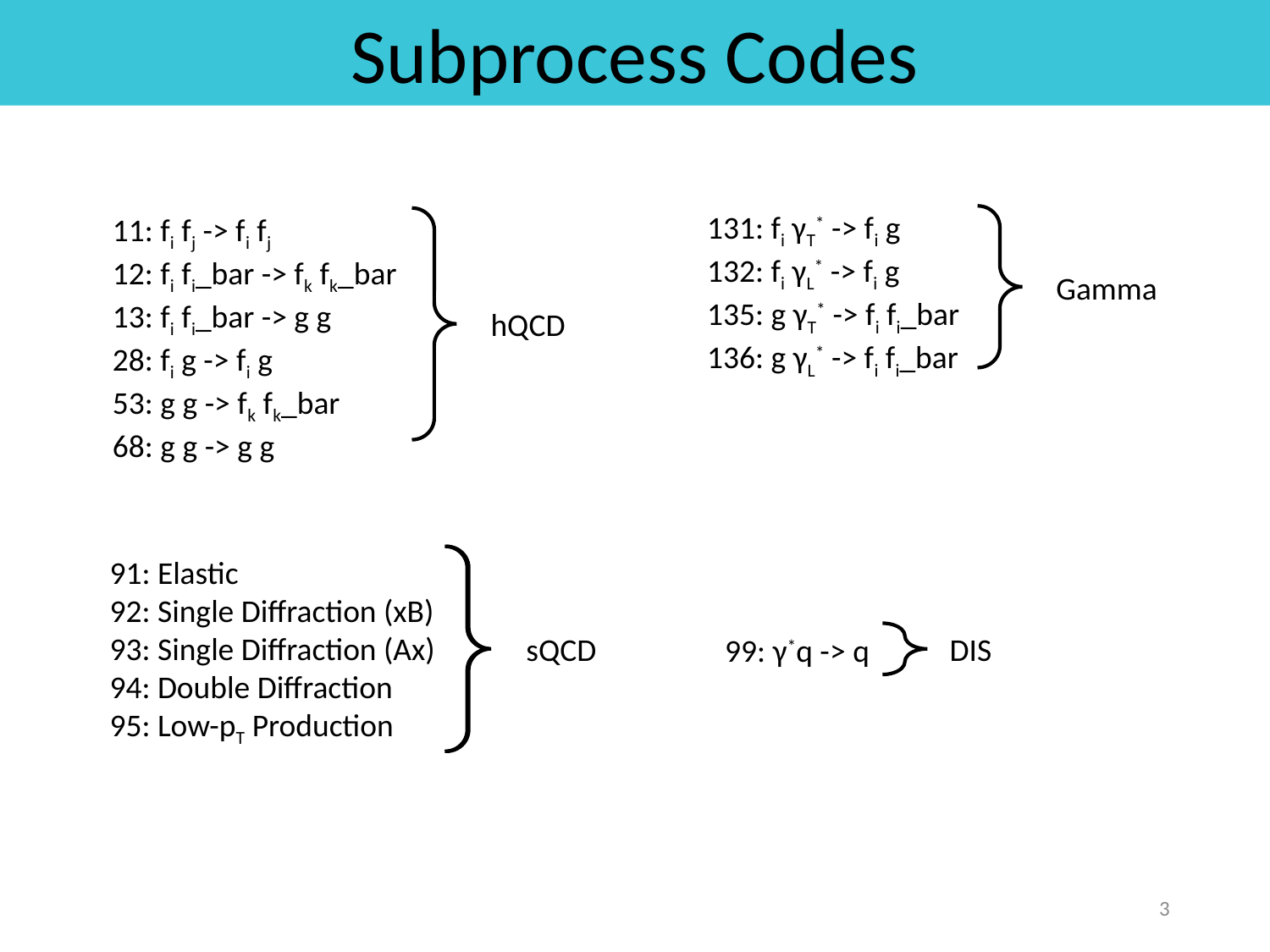

Subprocess Codes
131: fi γT* -> fi g
132: fi γL* -> fi g
135: g γT* -> fi fi_bar
136: g γL* -> fi fi_bar
11: fi fj -> fi fj
12: fi fi_bar -> fk fk_bar
13: fi fi_bar -> g g
28: fi g -> fi g
53: g g -> fk fk_bar
68: g g -> g g

Gamma
hQCD

91: Elastic
92: Single Diffraction (xB)
93: Single Diffraction (Ax)
94: Double Diffraction
95: Low-pT Production
sQCD

DIS
99: γ*q -> q
3